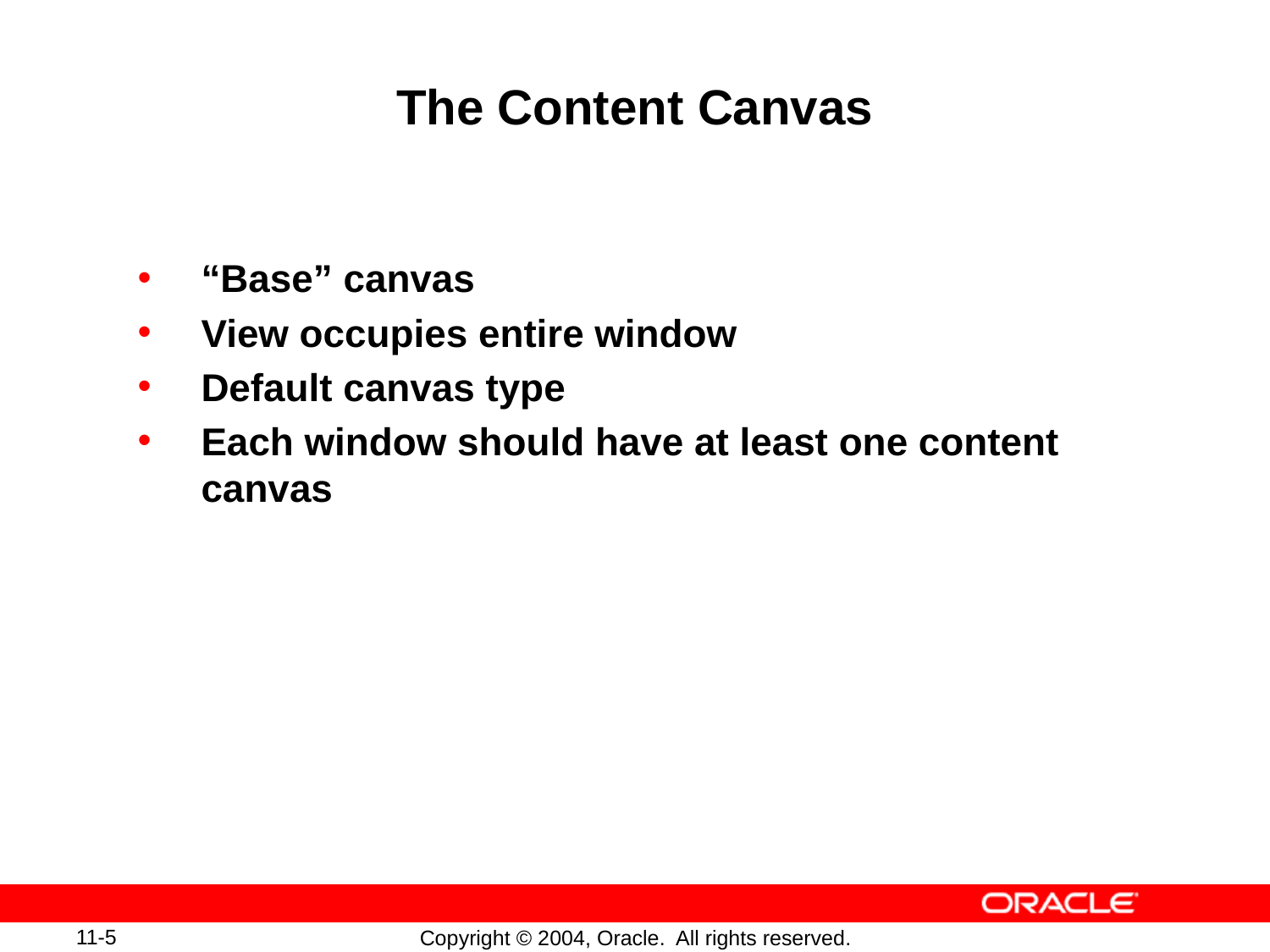

# The Content Canvas
“Base” canvas
View occupies entire window
Default canvas type
Each window should have at least one content canvas